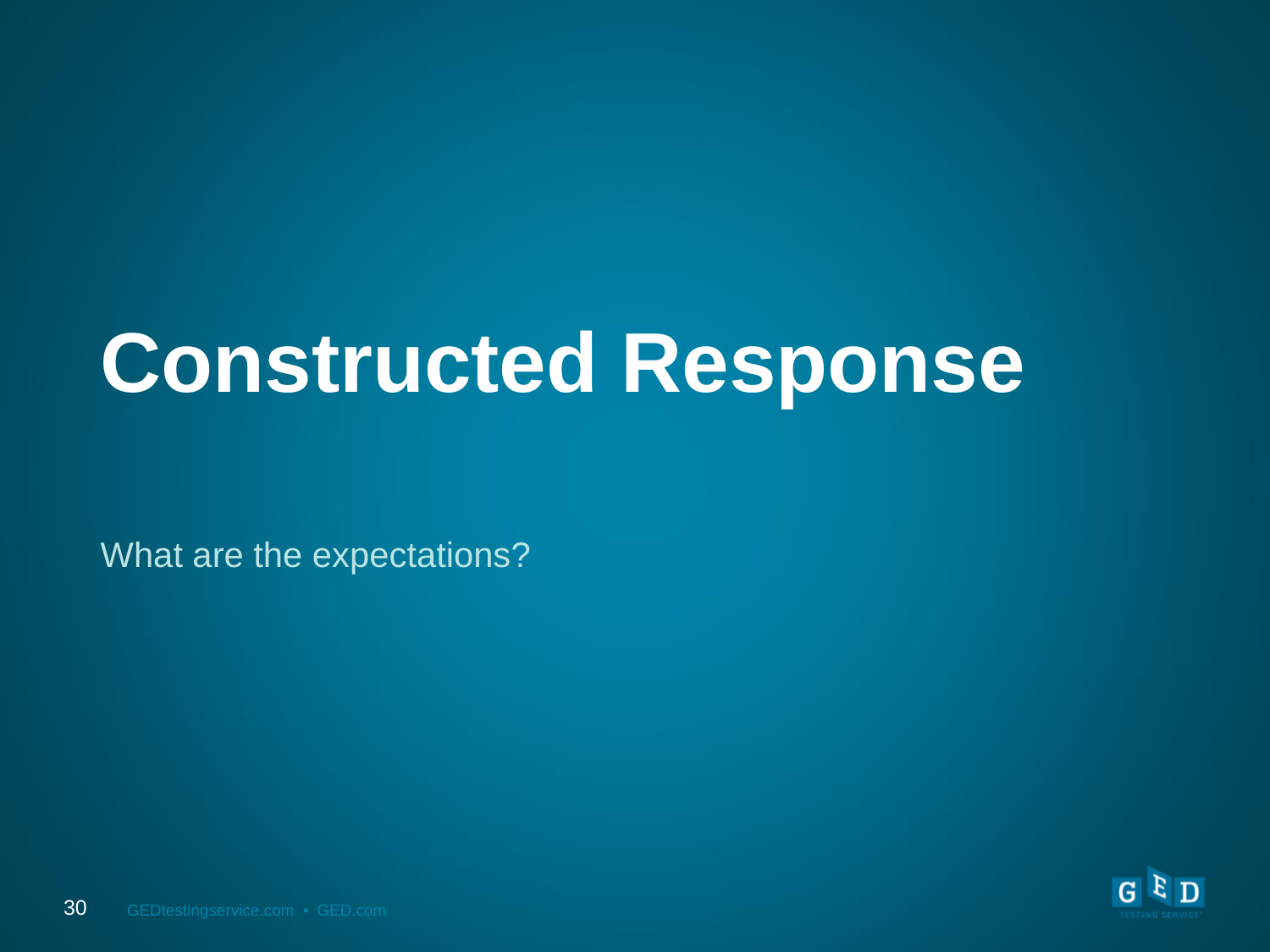

# Constructed Response
What are the expectations?
30